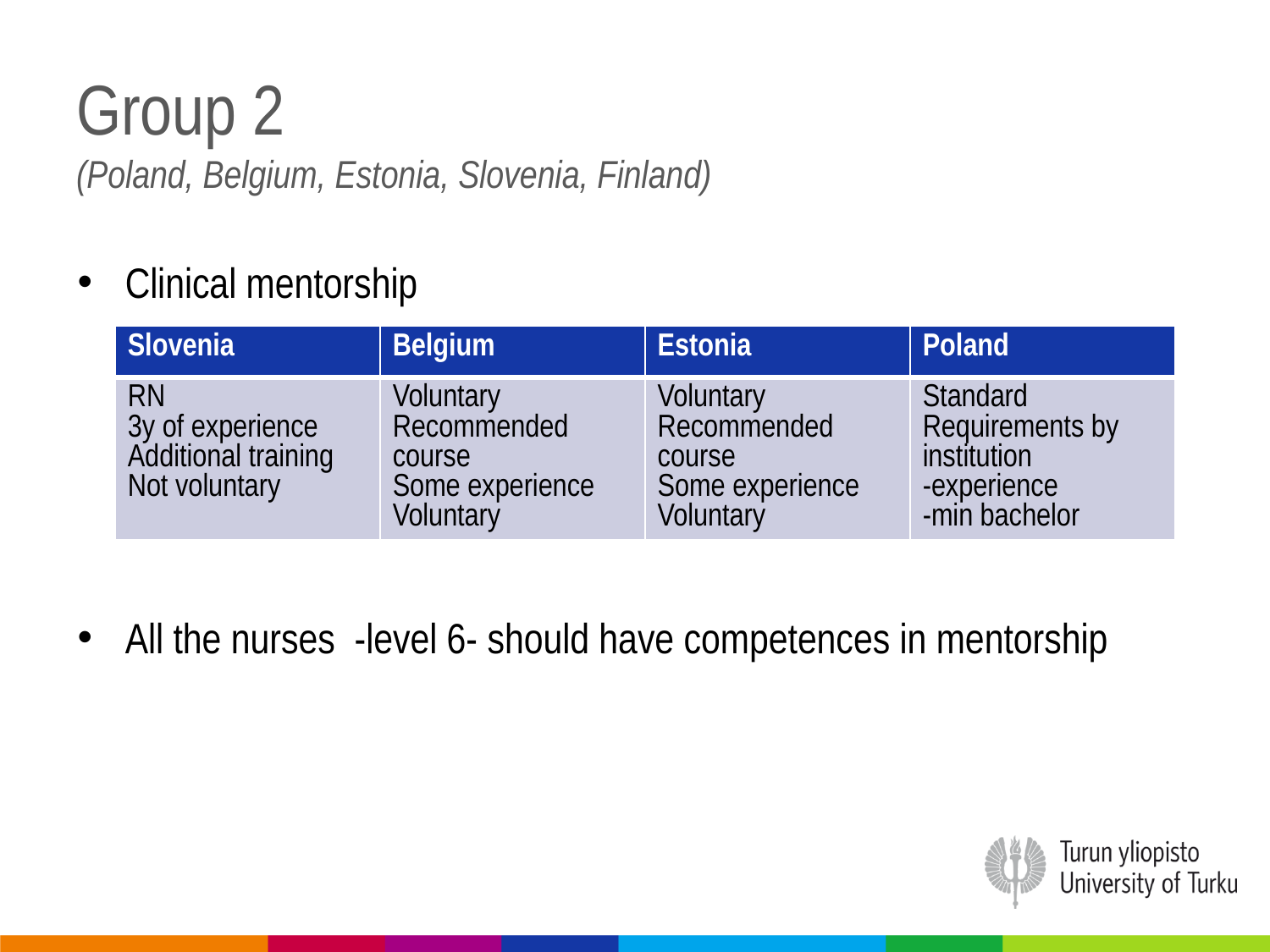

# Group 2 (Poland, Belgium, Estonia, Slovenia, Finland)
Clinical mentorship

All the nurses  -level 6- should have competences in mentorship

| Slovenia | Belgium | Estonia | Poland |
| --- | --- | --- | --- |
| RN 3y of experience Additional training Not voluntary | Voluntary Recommended course Some experience Voluntary | Voluntary Recommended course Some experience Voluntary | Standard Requirements by institution -experience -min bachelor |